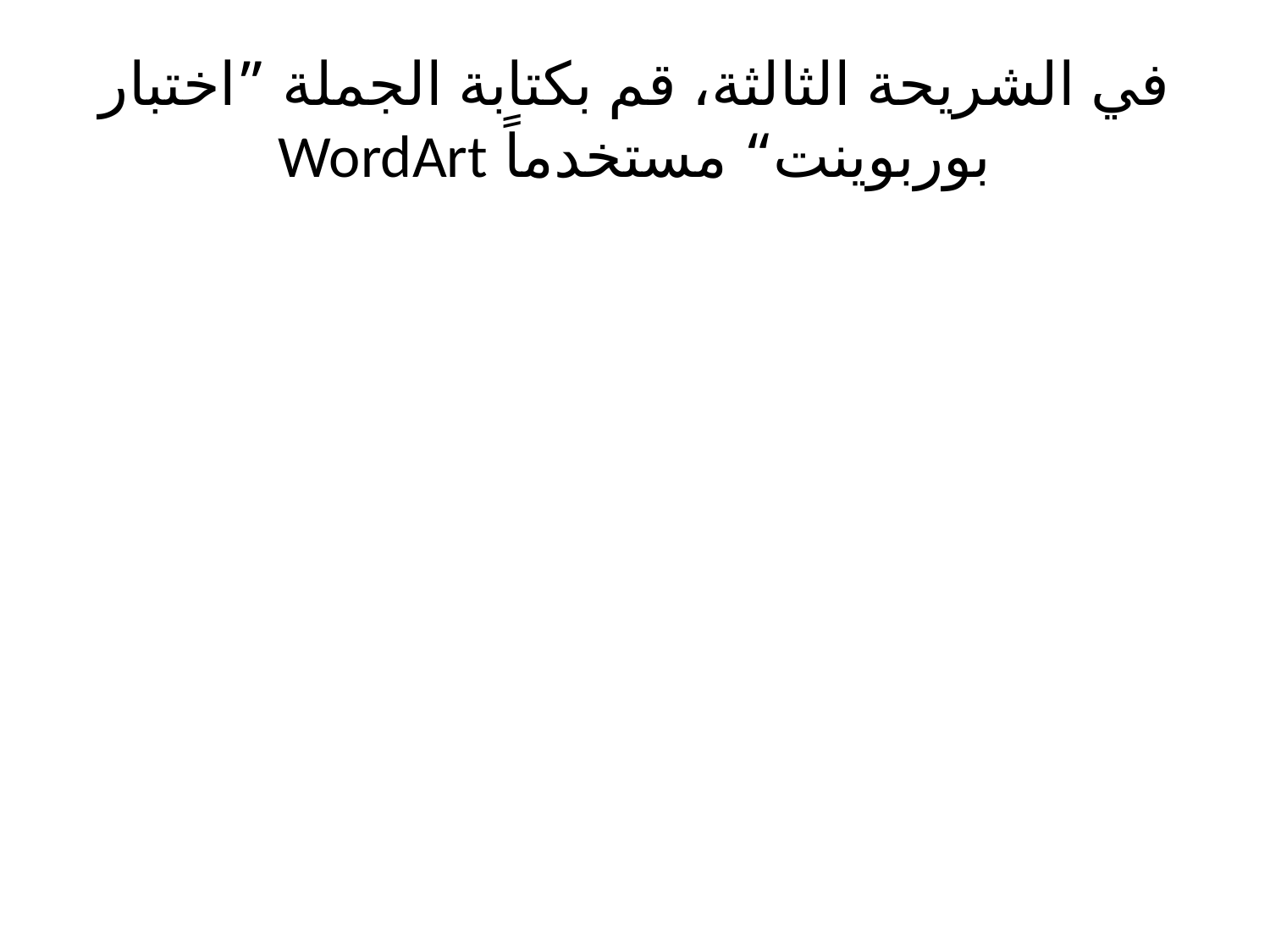

# في الشريحة الثالثة، قم بكتابة الجملة ”اختبار بوربوينت“ مستخدماً WordArt